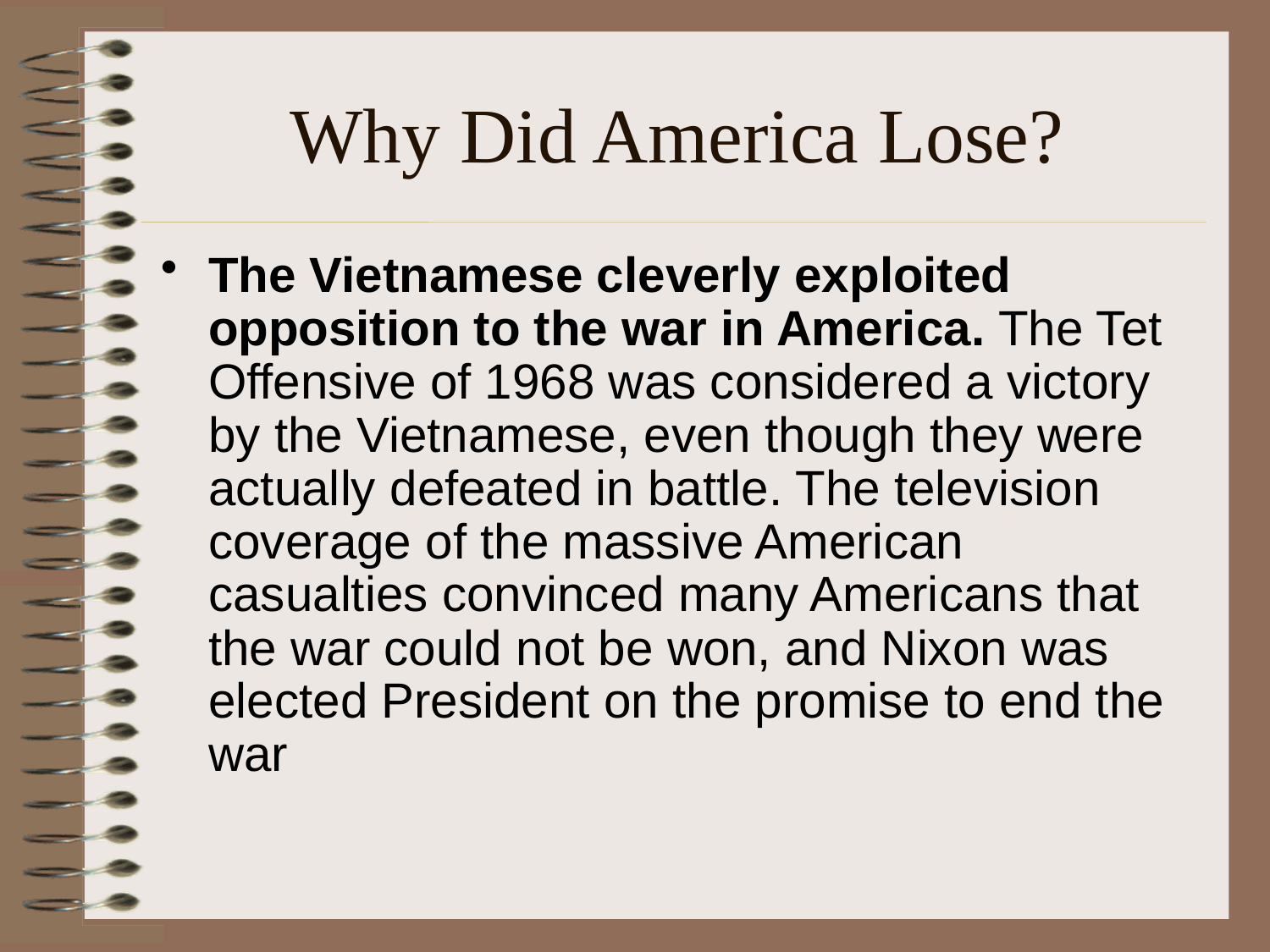

# Why Did America Lose?
The Vietnamese cleverly exploited opposition to the war in America. The Tet Offensive of 1968 was considered a victory by the Vietnamese, even though they were actually defeated in battle. The television coverage of the massive American casualties convinced many Americans that the war could not be won, and Nixon was elected President on the promise to end the war